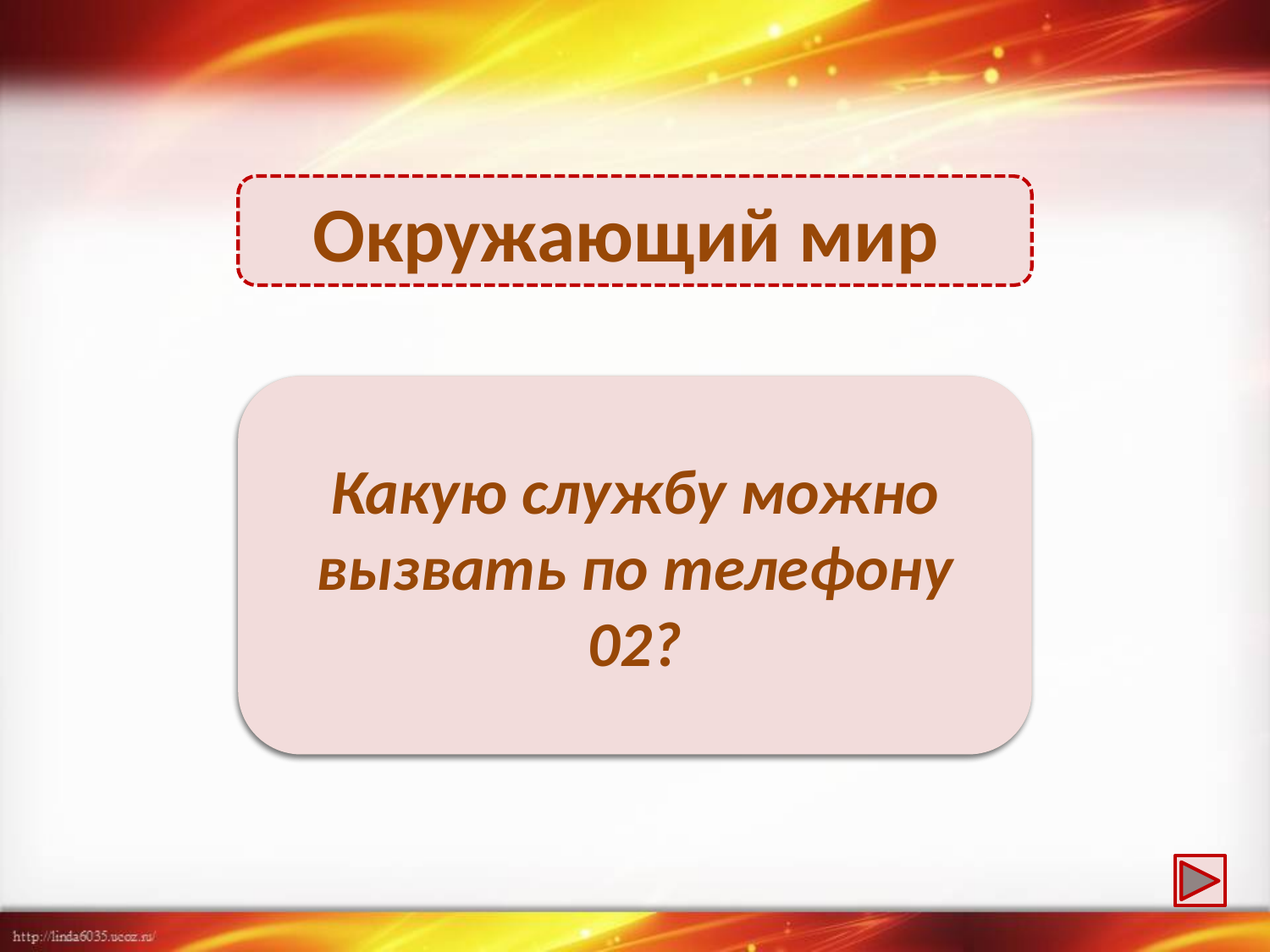

Окружающий мир
Полицию
Какую службу можно вызвать по телефону 02?